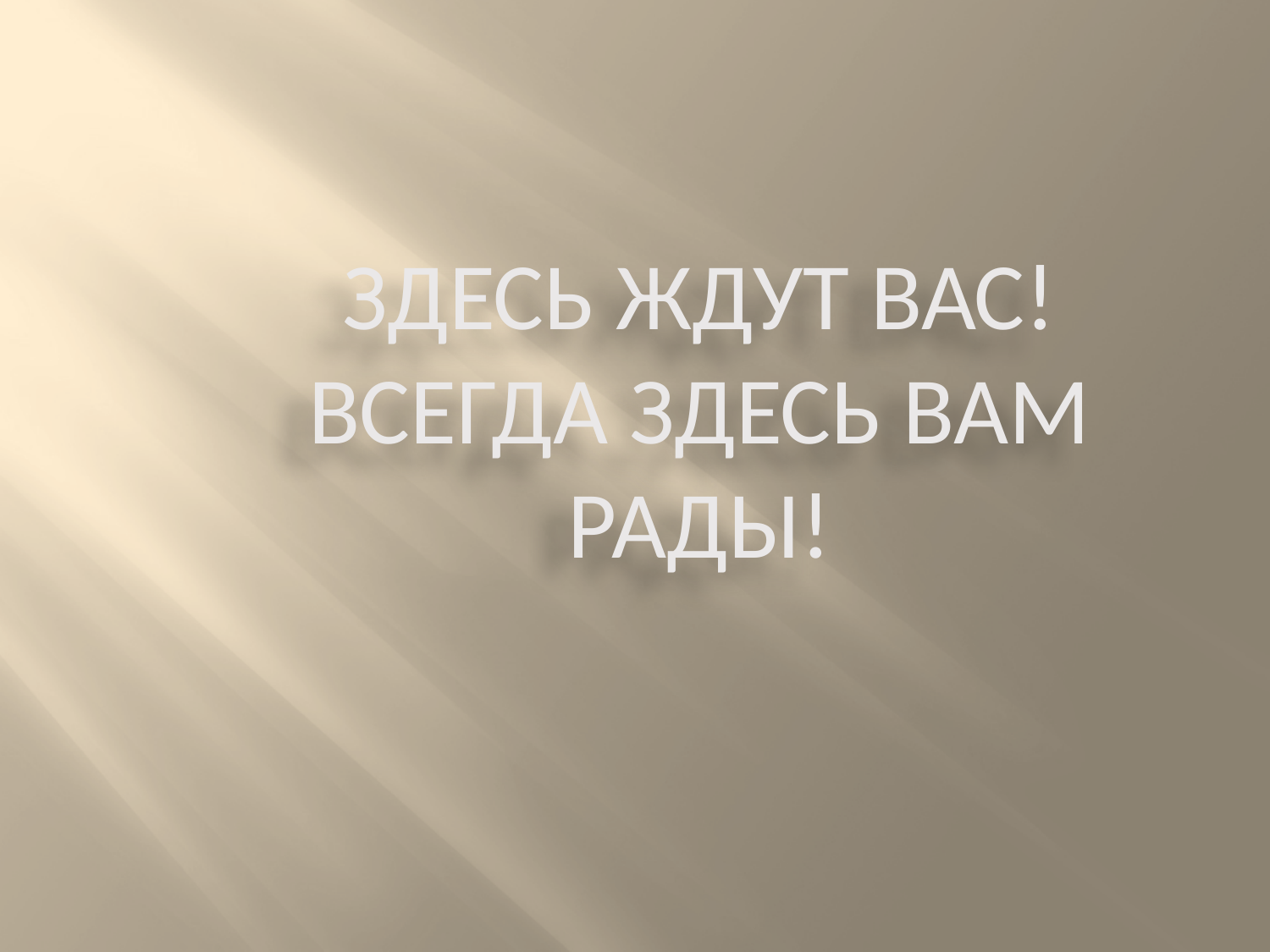

ЗДЕСЬ ЖДУТ ВАС!
ВСЕГДА ЗДЕСЬ ВАМ РАДЫ!